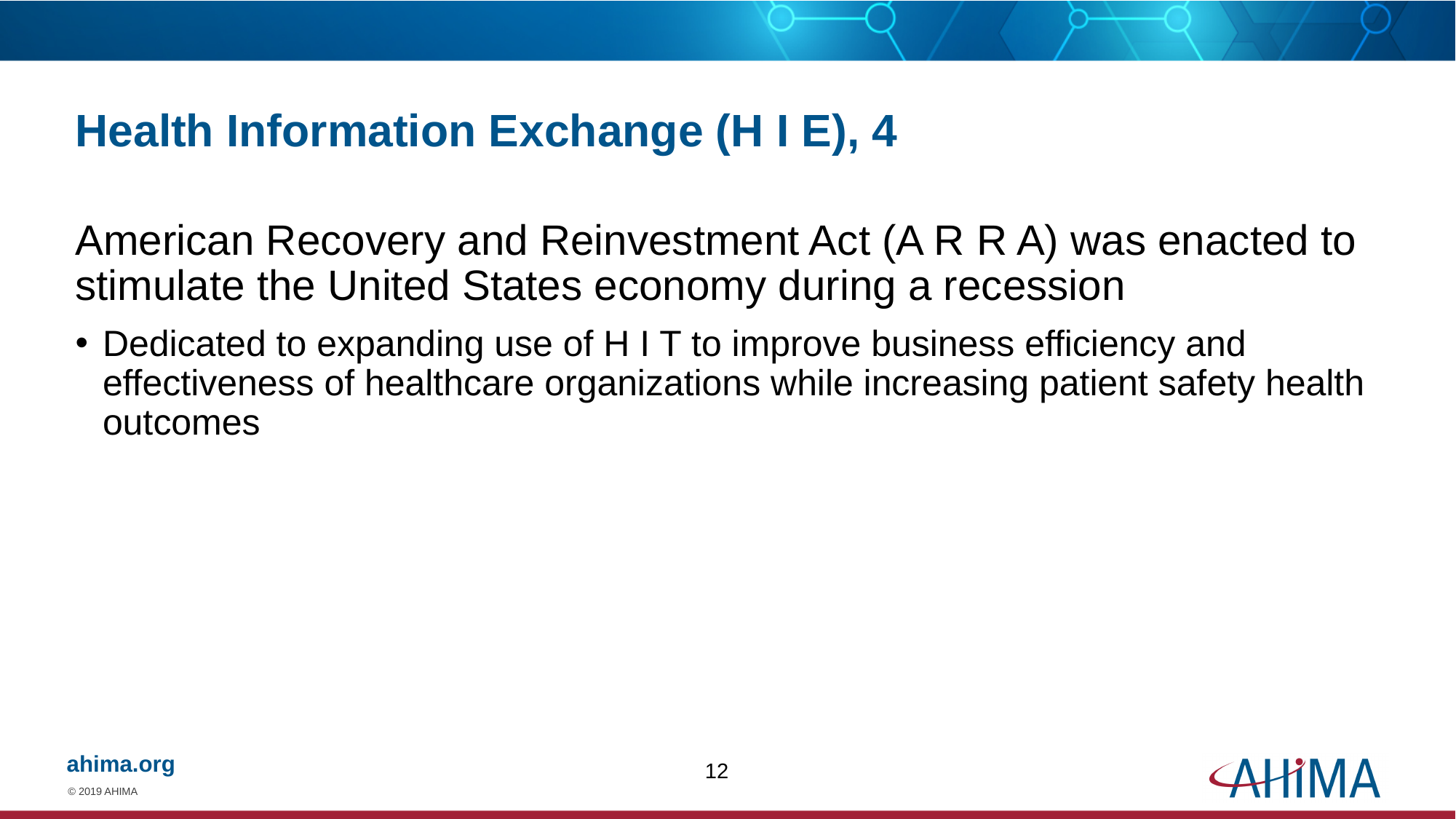

# Health Information Exchange (H I E), 4
American Recovery and Reinvestment Act (A R R A) was enacted to stimulate the United States economy during a recession
Dedicated to expanding use of H I T to improve business efficiency and effectiveness of healthcare organizations while increasing patient safety health outcomes